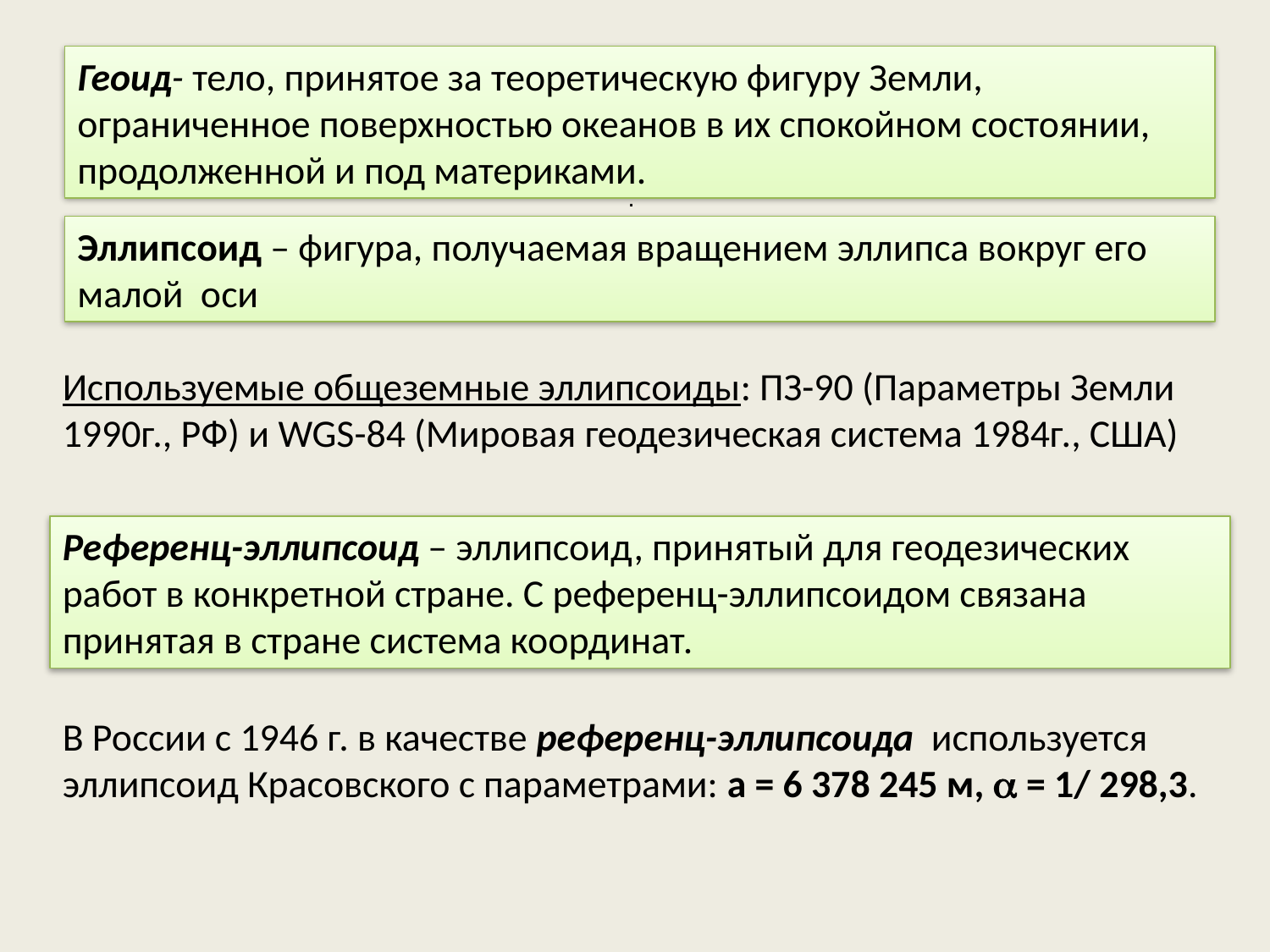

Геоид- тело, принятое за теоретическую фигуру Земли, ограниченное поверхностью океанов в их спокойном состоянии, продолженной и под материками.
.
Эллипсоид – фигура, получаемая вращением эллипса вокруг его малой  оси
Используемые общеземные эллипсоиды: ПЗ-90 (Параметры Земли 1990г., РФ) и WGS-84 (Мировая геодезическая система 1984г., США)
Референц-эллипсоид – эллипсоид, принятый для геодезических работ в конкретной стране. С референц-эллипсоидом связана принятая в стране система координат.
В России с 1946 г. в качестве референц-эллипсоида  используется эллипсоид Красовского с параметрами: а = 6 378 245 м, α = 1/ 298,3.